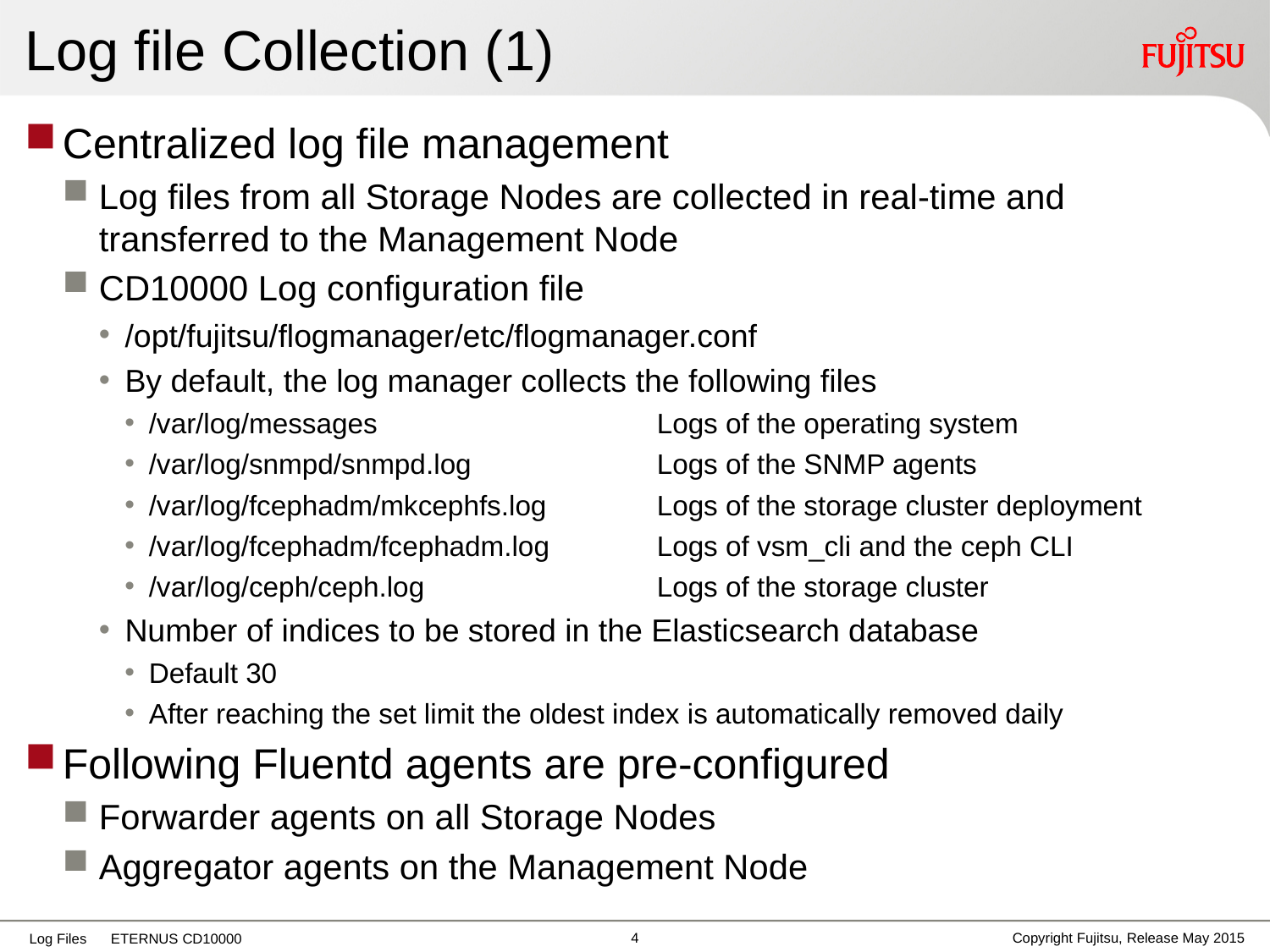

# Log file Collection (1)
Centralized log file management
Log files from all Storage Nodes are collected in real-time and transferred to the Management Node
CD10000 Log configuration file
/opt/fujitsu/flogmanager/etc/flogmanager.conf
By default, the log manager collects the following files
/var/log/messages 			Logs of the operating system
/var/log/snmpd/snmpd.log 		Logs of the SNMP agents
/var/log/fcephadm/mkcephfs.log 	Logs of the storage cluster deployment
/var/log/fcephadm/fcephadm.log 	Logs of vsm_cli and the ceph CLI
/var/log/ceph/ceph.log 		Logs of the storage cluster
Number of indices to be stored in the Elasticsearch database
Default 30
After reaching the set limit the oldest index is automatically removed daily
Following Fluentd agents are pre-configured
Forwarder agents on all Storage Nodes
Aggregator agents on the Management Node
4
Copyright Fujitsu, Release May 2015
Log Files      ETERNUS CD10000